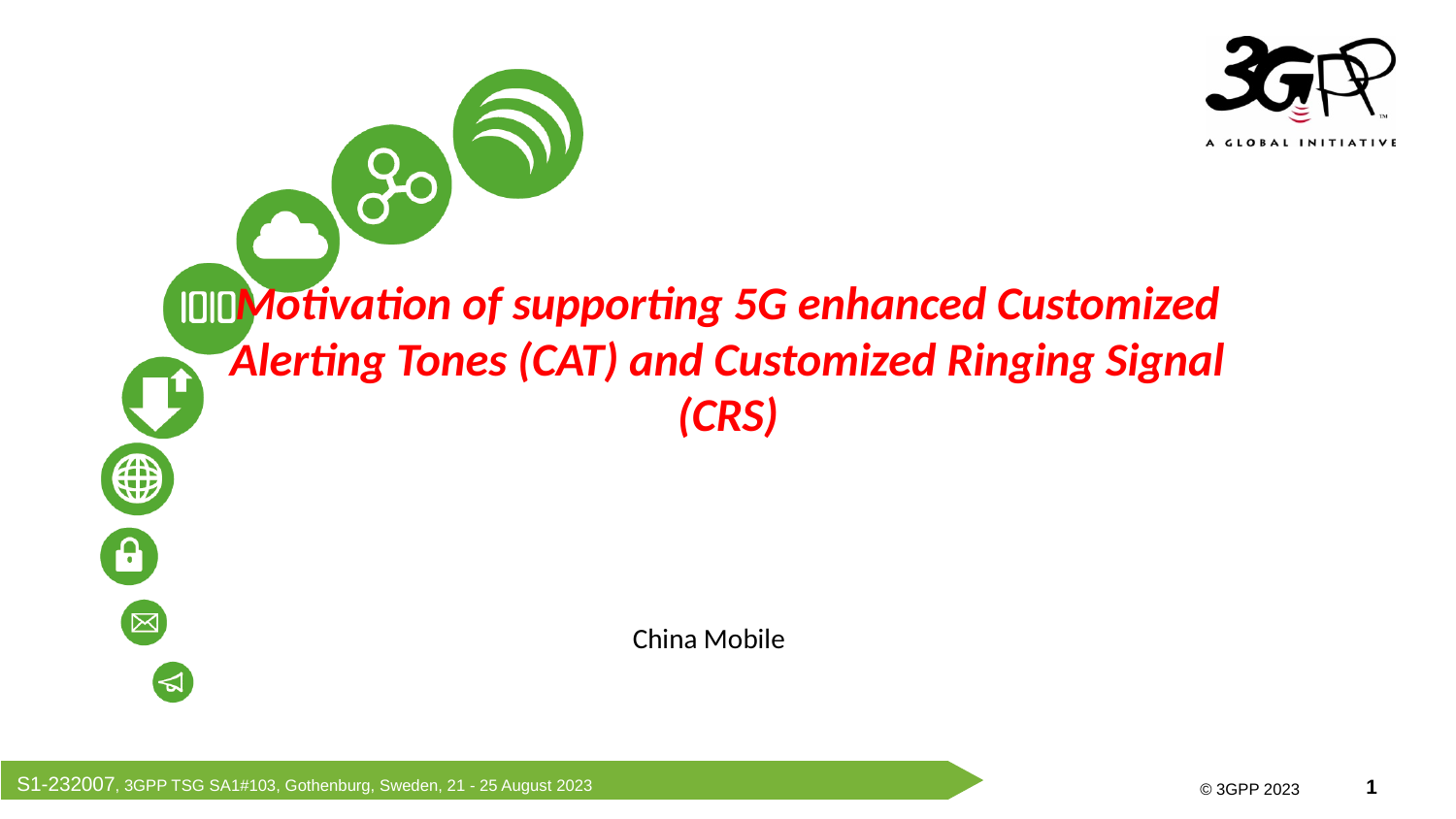

Motivation of supporting 5G enhanced Customized Alerting Tones (CAT) and Customized Ringing Signal (CRS)
China Mobile

S1-232007, 3GPP TSG SA1#103, Gothenburg, Sweden, 21 - 25 August 2023